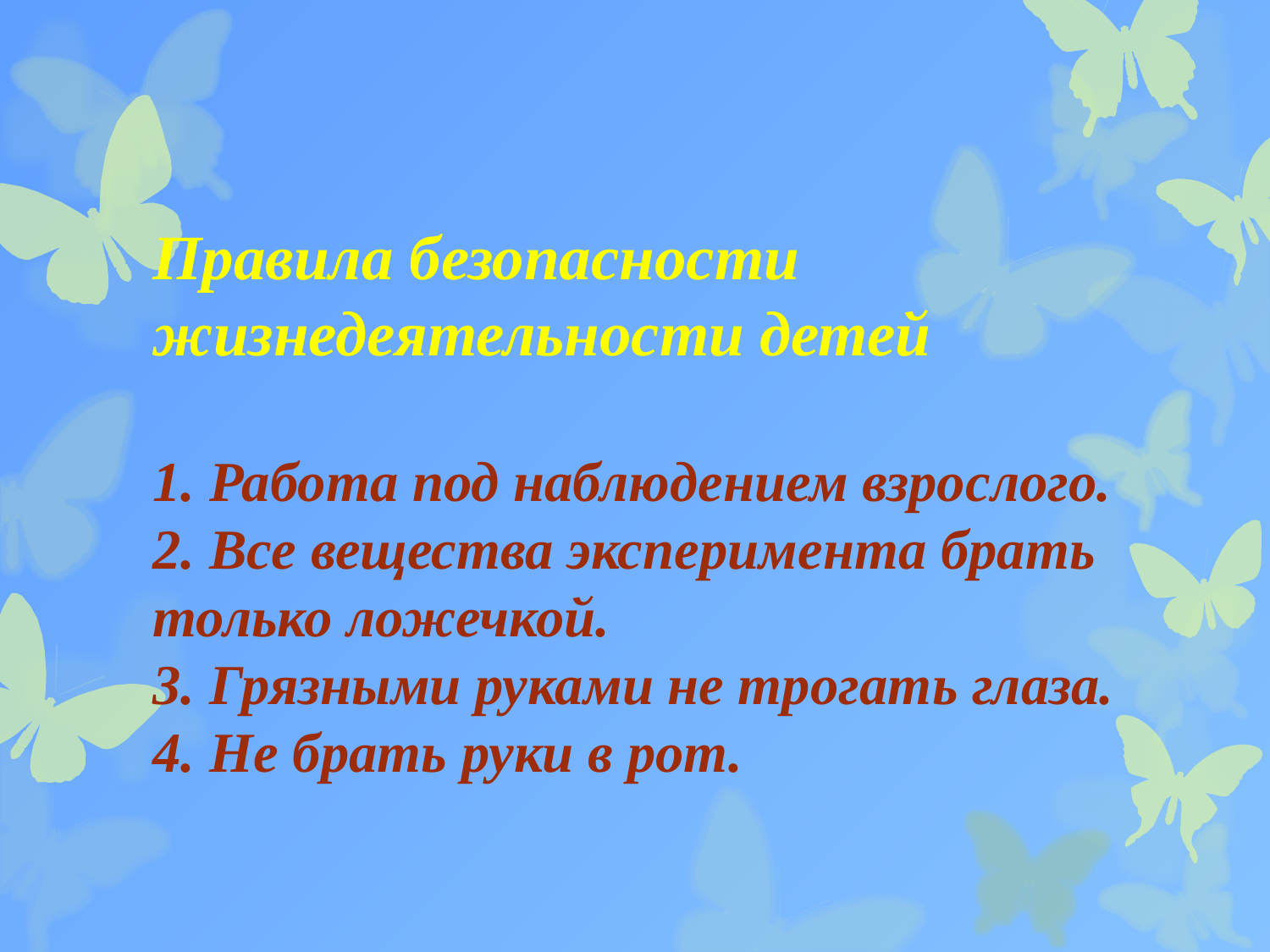

# Правила безопасности жизнедеятельности детей 1. Работа под наблюдением взрослого. 2. Все вещества эксперимента брать только ложечкой. 3. Грязными руками не трогать глаза. 4. Не брать руки в рот.